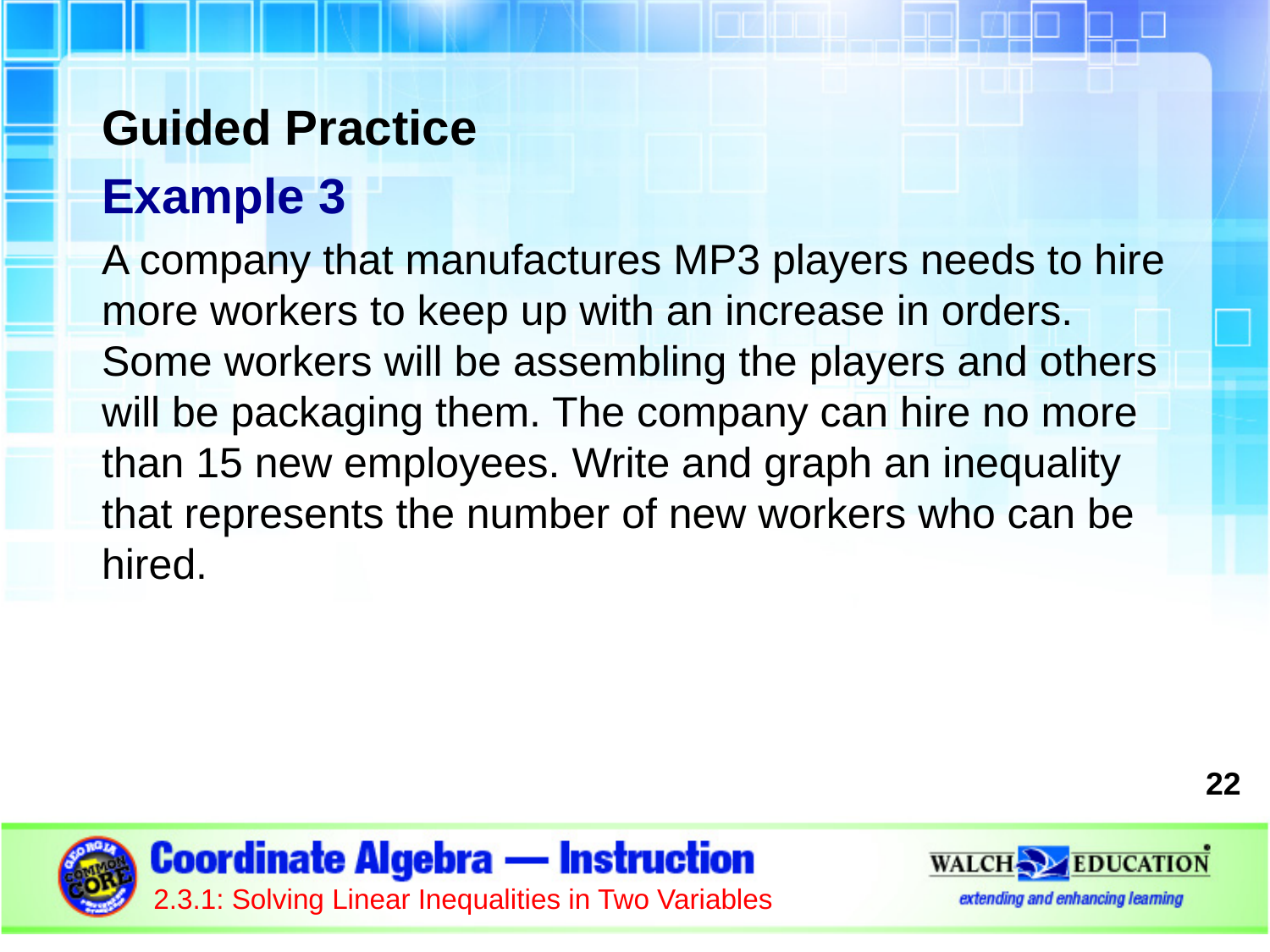

Guided Practice
Example 3
A company that manufactures MP3 players needs to hire more workers to keep up with an increase in orders. Some workers will be assembling the players and others will be packaging them. The company can hire no more than 15 new employees. Write and graph an inequality that represents the number of new workers who can be hired.
22
2.3.1: Solving Linear Inequalities in Two Variables